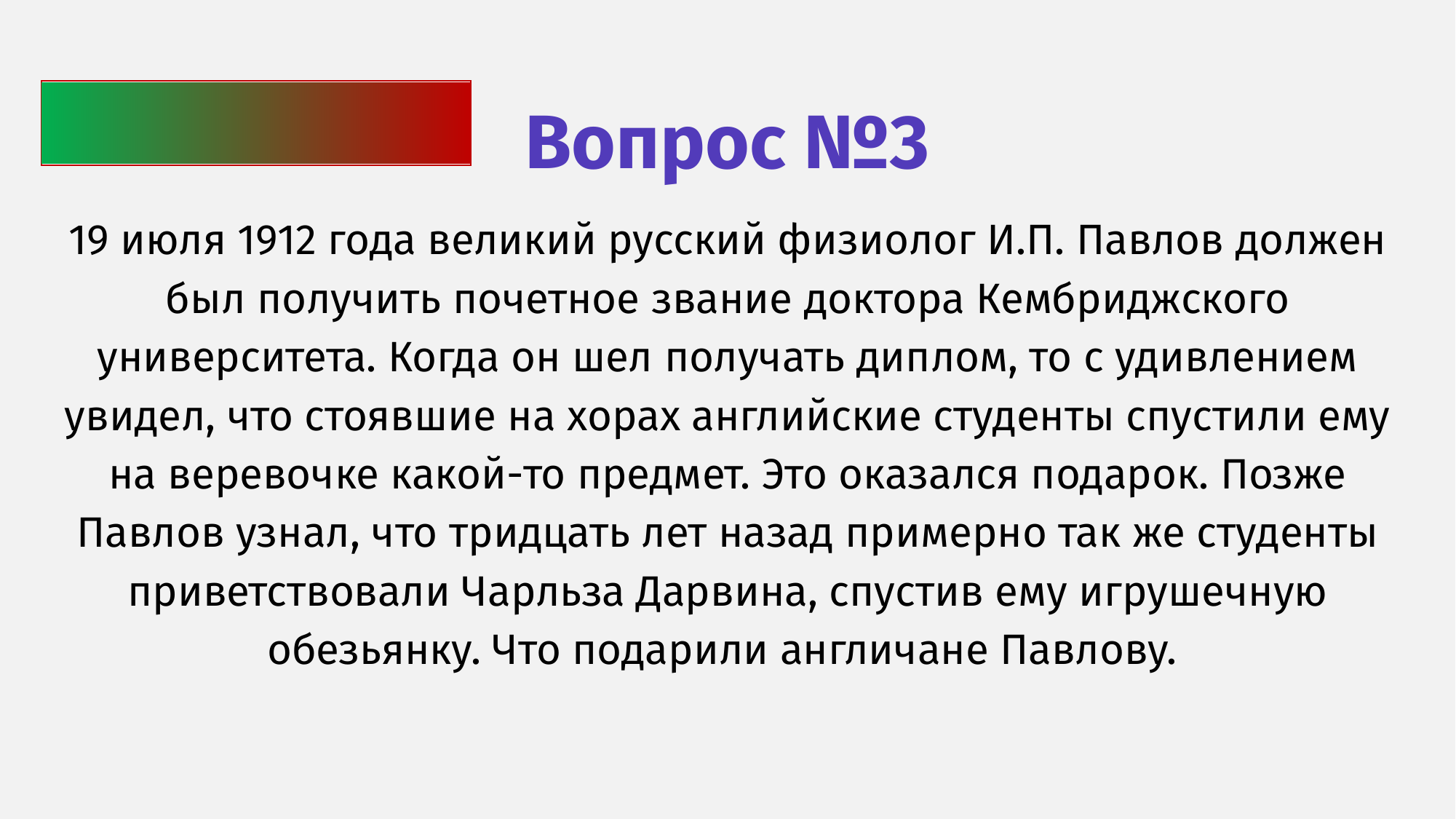

Вопрос №3
19 июля 1912 года великий русский физиолог И.П. Павлов должен был получить почетное звание доктора Кембриджского университета. Когда он шел получать диплом, то с удивлением увидел, что стоявшие на хорах английские студенты спустили ему на веревочке какой-то предмет. Это оказался подарок. Позже Павлов узнал, что тридцать лет назад примерно так же студенты приветствовали Чарльза Дарвина, спустив ему игрушечную обезьянку. Что подарили англичане Павлову.